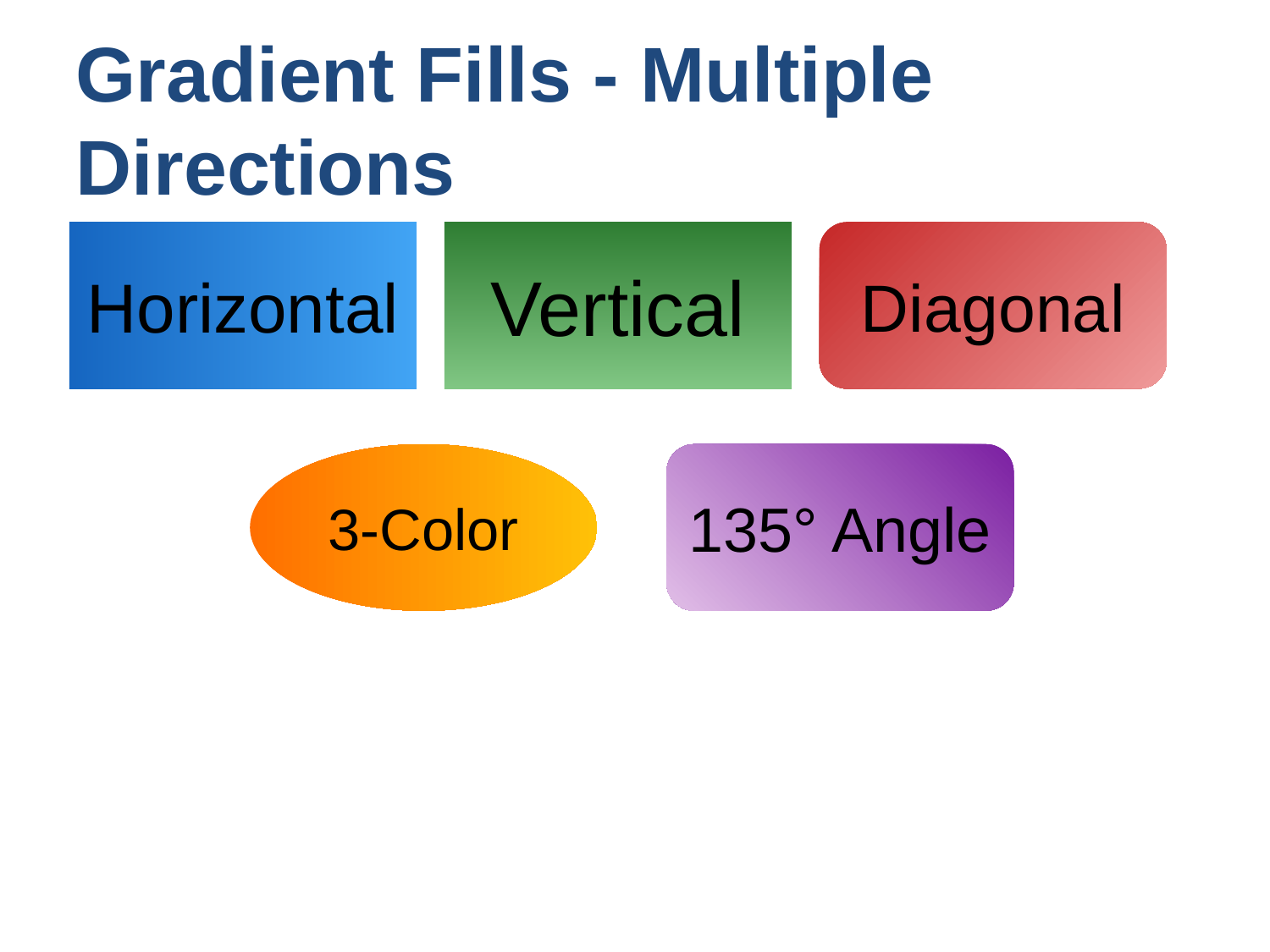

Gradient Fills - Multiple Directions
Horizontal
Vertical
Diagonal
3-Color
135° Angle